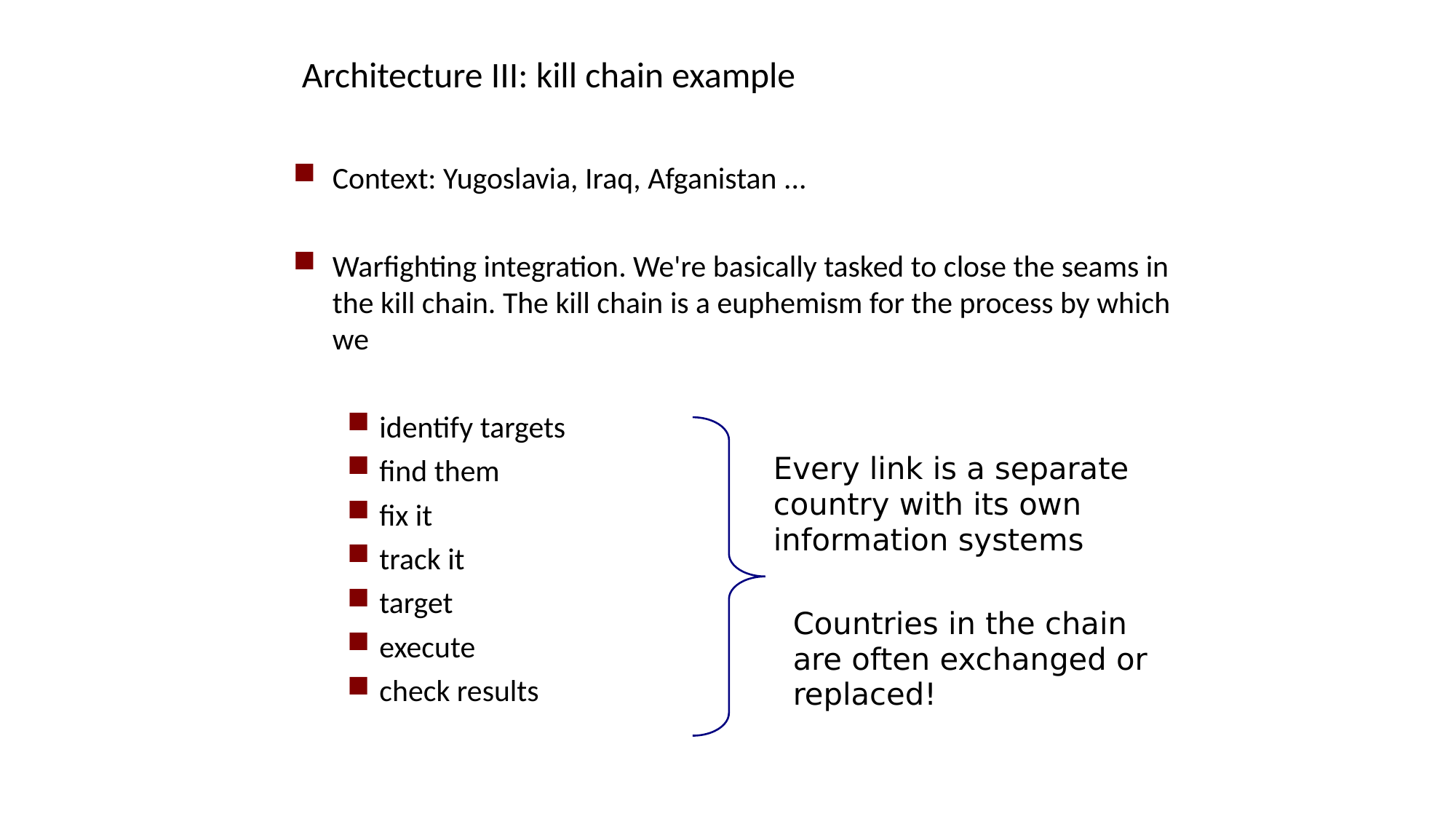

# Architecture III: kill chain example

Context: Yugoslavia, Iraq, Afganistan ...

Warfighting integration. We're basically tasked to close the seams in the kill chain. The kill chain is a euphemism for the process by which we

identify targets
find them
fix it
track it
target
execute
check results

Every link is a separate
country with its own
information systems
Countries in the chain
are often exchanged or replaced!